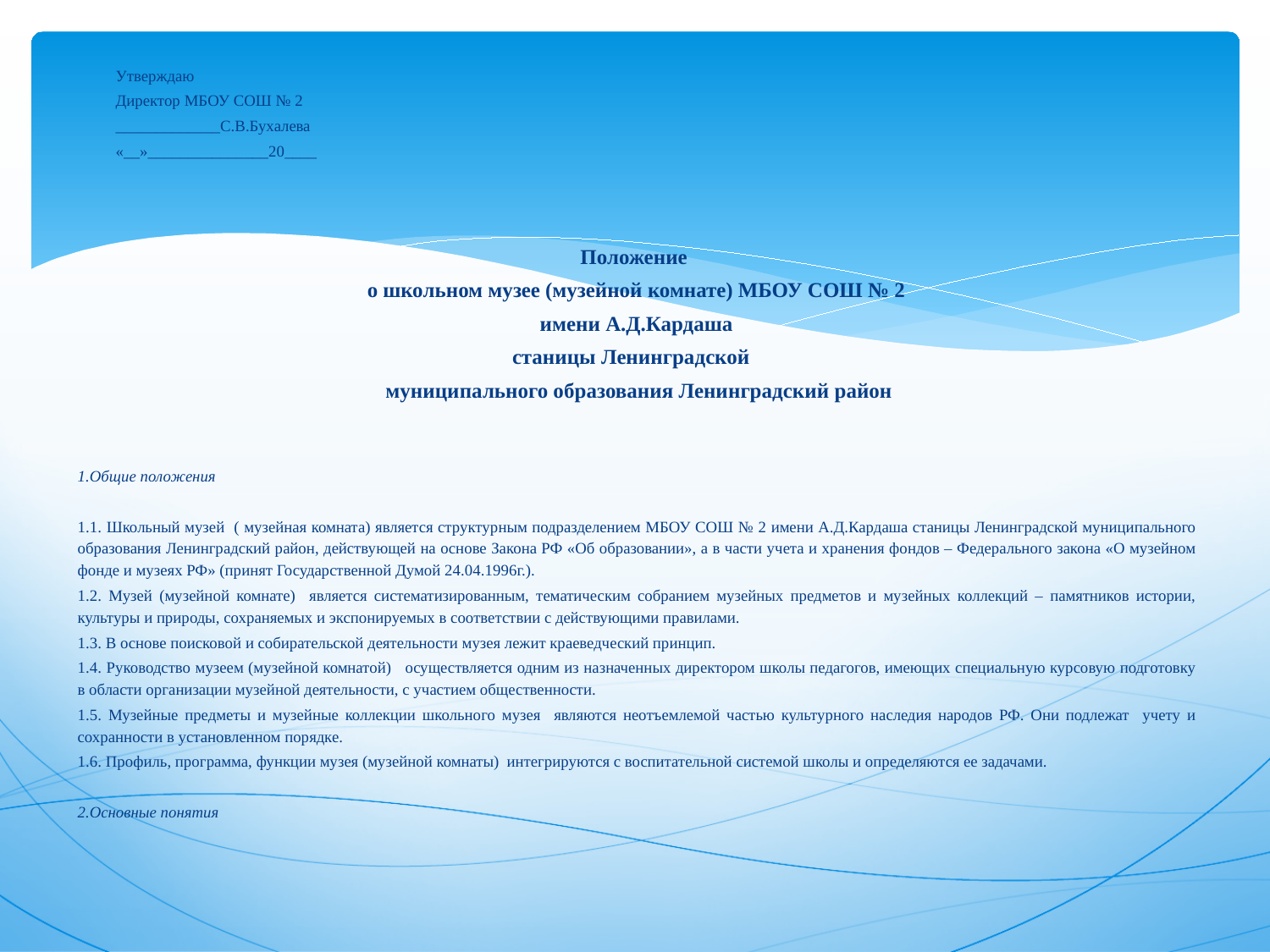

Утверждаю
Директор МБОУ СОШ № 2
_____________С.В.Бухалева
«__»_______________20____

Положение
о школьном музее (музейной комнате) МБОУ СОШ № 2
 имени А.Д.Кардаша
станицы Ленинградской
 муниципального образования Ленинградский район

1.Общие положения

1.1. Школьный музей  ( музейная комната) является структурным подразделением МБОУ СОШ № 2 имени А.Д.Кардаша станицы Ленинградской муниципального образования Ленинградский район, действующей на основе Закона РФ «Об образовании», а в части учета и хранения фондов – Федерального закона «О музейном фонде и музеях РФ» (принят Государственной Думой 24.04.1996г.).
1.2. Музей (музейной комнате)  является систематизированным, тематическим собранием музейных предметов и музейных коллекций – памятников истории, культуры и природы, сохраняемых и экспонируемых в соответствии с действующими правилами.
1.3. В основе поисковой и собирательской деятельности музея лежит краеведческий принцип.
1.4. Руководство музеем (музейной комнатой)   осуществляется одним из назначенных директором школы педагогов, имеющих специальную курсовую подготовку в области организации музейной деятельности, с участием общественности.
1.5. Музейные предметы и музейные коллекции школьного музея  являются неотъемлемой частью культурного наследия народов РФ. Они подлежат  учету и сохранности в установленном порядке.
1.6. Профиль, программа, функции музея (музейной комнаты)  интегрируются с воспитательной системой школы и определяются ее задачами.

2.Основные понятия